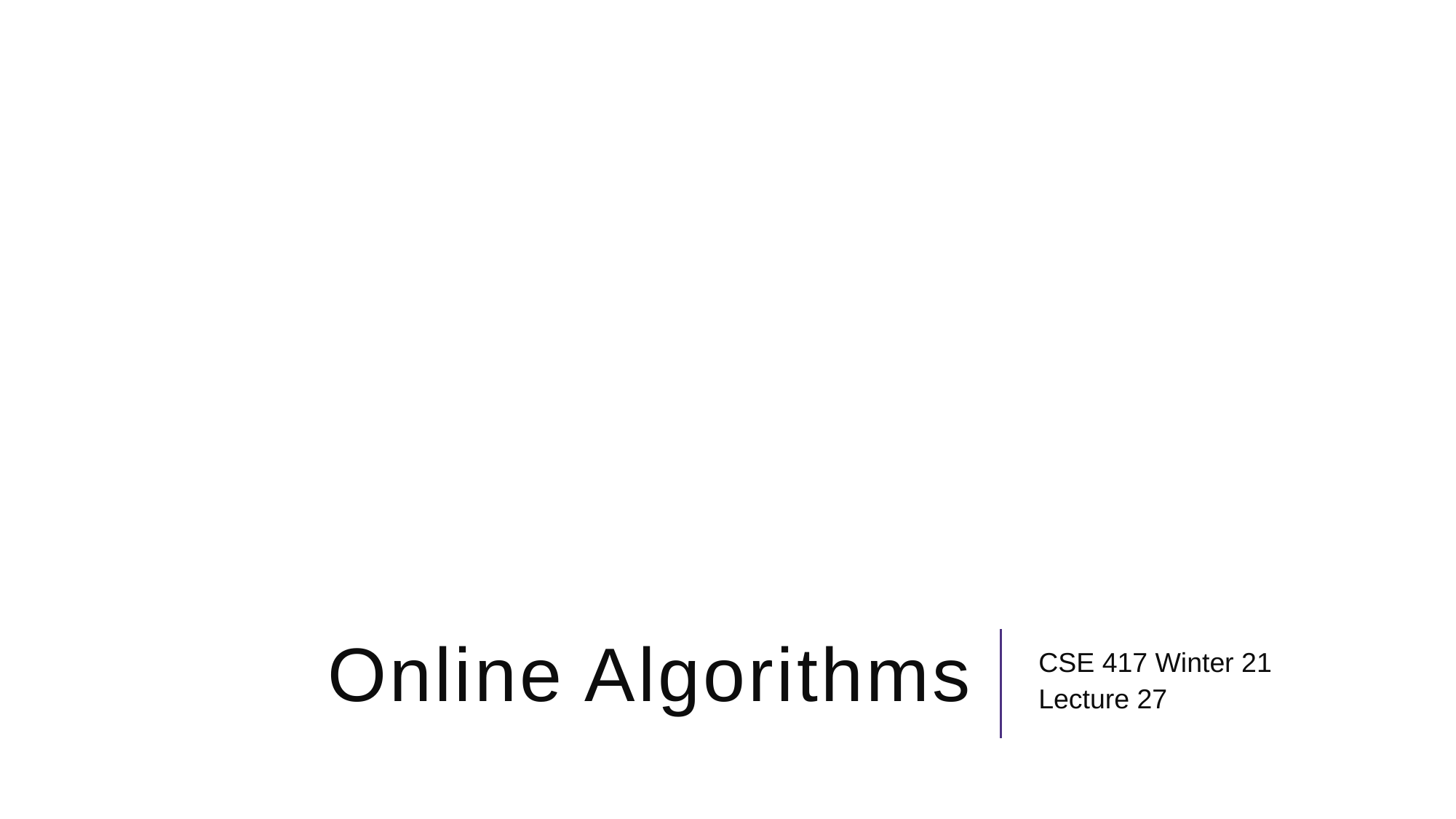

# Online Algorithms
CSE 417 Winter 21
Lecture 27